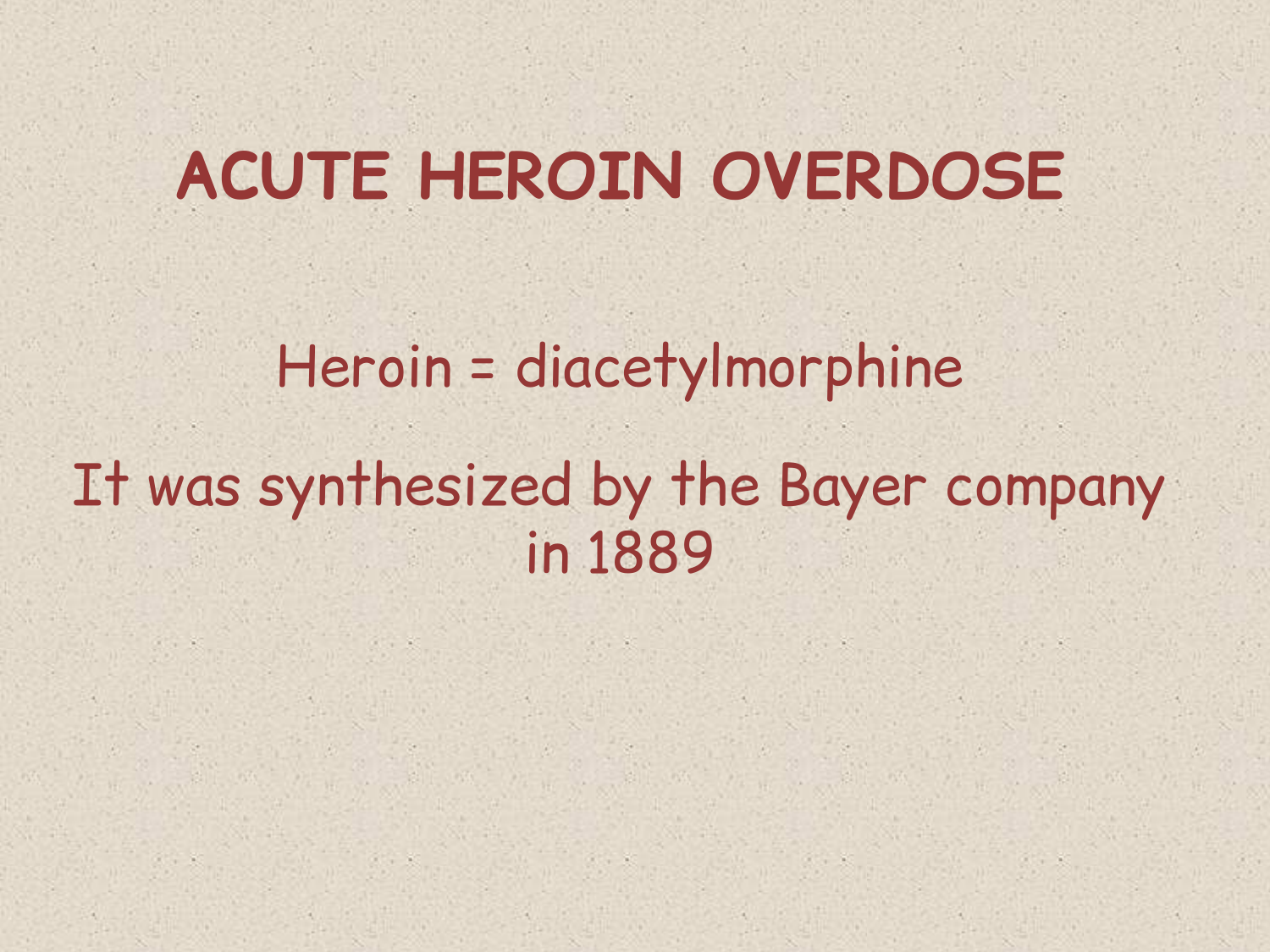

ACUTE HEROIN OVERDOSE

Heroin = diacetylmorphine
It was synthesized by the Bayer company in 1889